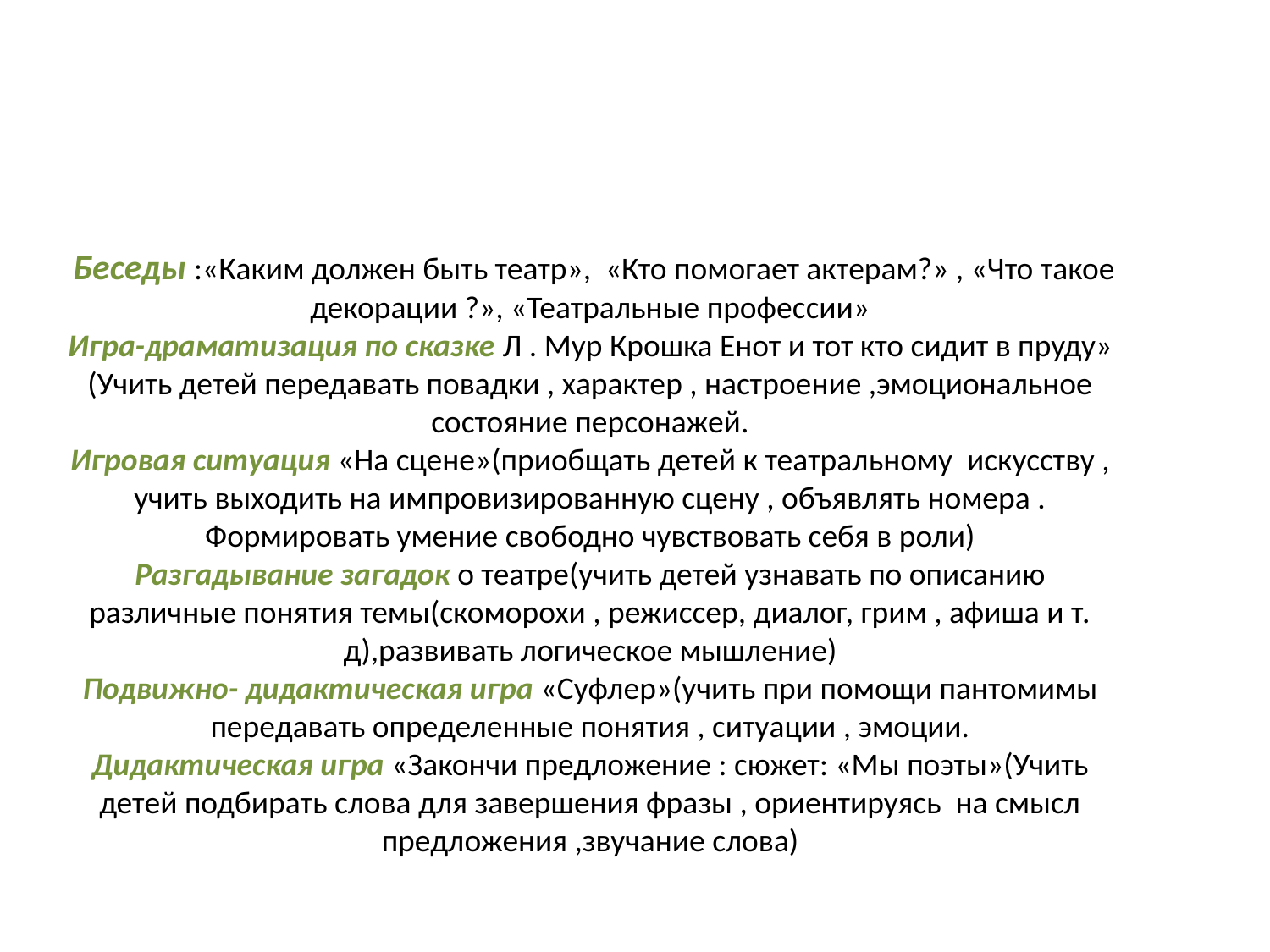

Беседы :«Каким должен быть театр»,  «Кто помогает актерам?» , «Что такое декорации ?», «Театральные профессии»
Игра-драматизация по сказке Л . Мур Крошка Енот и тот кто сидит в пруду» (Учить детей передавать повадки , характер , настроение ,эмоциональное состояние персонажей.
Игровая ситуация «На сцене»(приобщать детей к театральному  искусству , учить выходить на импровизированную сцену , объявлять номера . Формировать умение свободно чувствовать себя в роли)
Разгадывание загадок о театре(учить детей узнавать по описанию различные понятия темы(скоморохи , режиссер, диалог, грим , афиша и т. д),развивать логическое мышление)
Подвижно- дидактическая игра «Суфлер»(учить при помощи пантомимы передавать определенные понятия , ситуации , эмоции.
Дидактическая игра «Закончи предложение : сюжет: «Мы поэты»(Учить детей подбирать слова для завершения фразы , ориентируясь  на смысл предложения ,звучание слова)